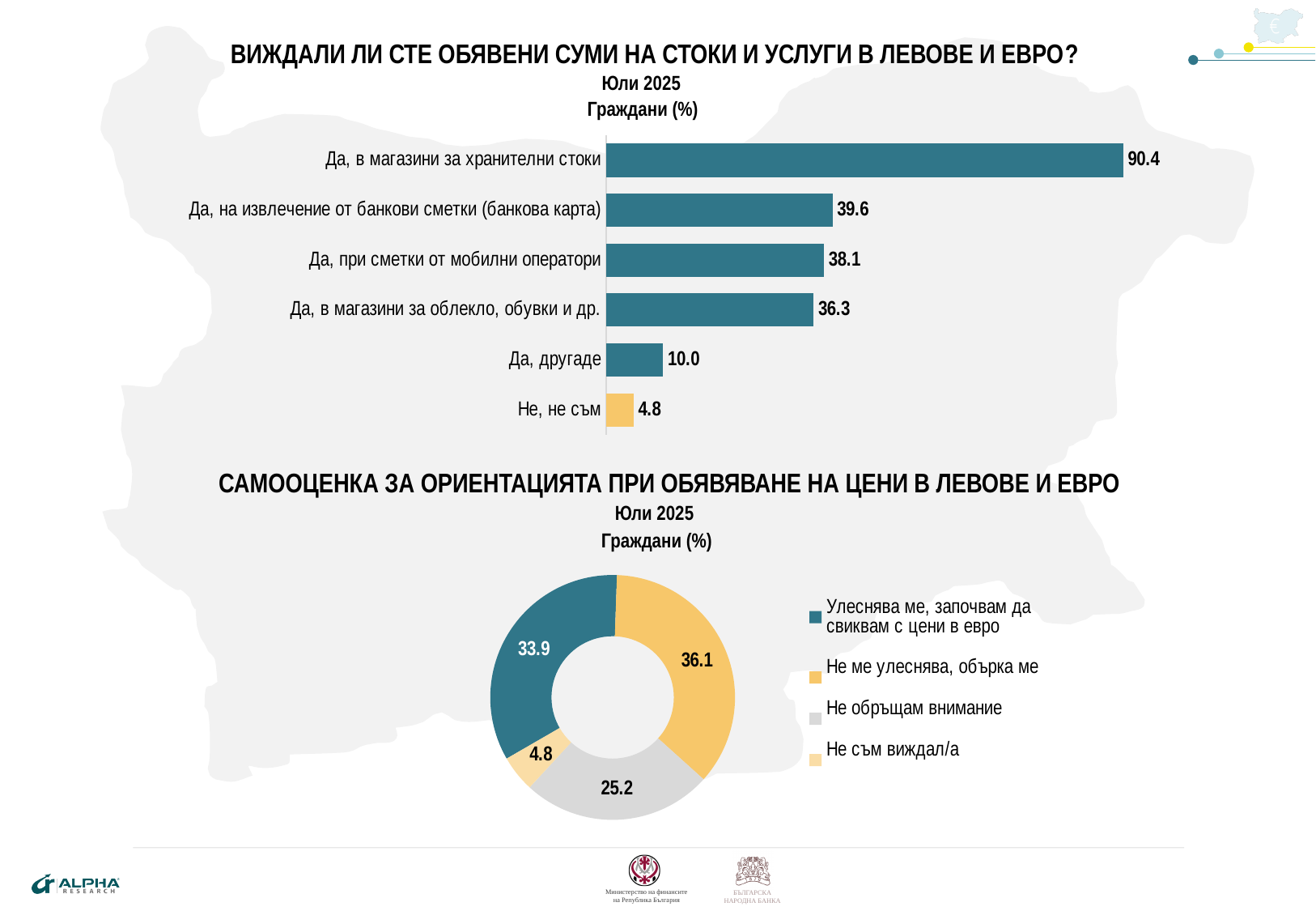

Виждали ли сте обявени суми на стоки и услуги в левове и евро?
Юли 2025

### Chart

| Category | Граждани (%) |
|---|---|
| Да, в магазини за хранителни стоки | 90.4 |
| Да, на извлечение от банкови сметки (банкова карта) | 39.6 |
| Да, при сметки от мобилни оператори | 38.1 |
| Да, в магазини за облекло, обувки и др. | 36.3 |
| Да, другаде | 10.0 |
| Не, не съм | 4.8 |
Граждани (%)
САМООЦЕНКА за ориентацията при обявяване на цени в левове и евро
Юли 2025

### Chart

| Category | Граждани |
|---|---|
| Улеснява ме, започвам да свиквам с цени в евро | 33.9 |
| Не ме улеснява, обърка ме | 36.1 |
| Не обръщам внимание | 25.2 |
| Не съм виждал/а | 4.8 |
Граждани (%)